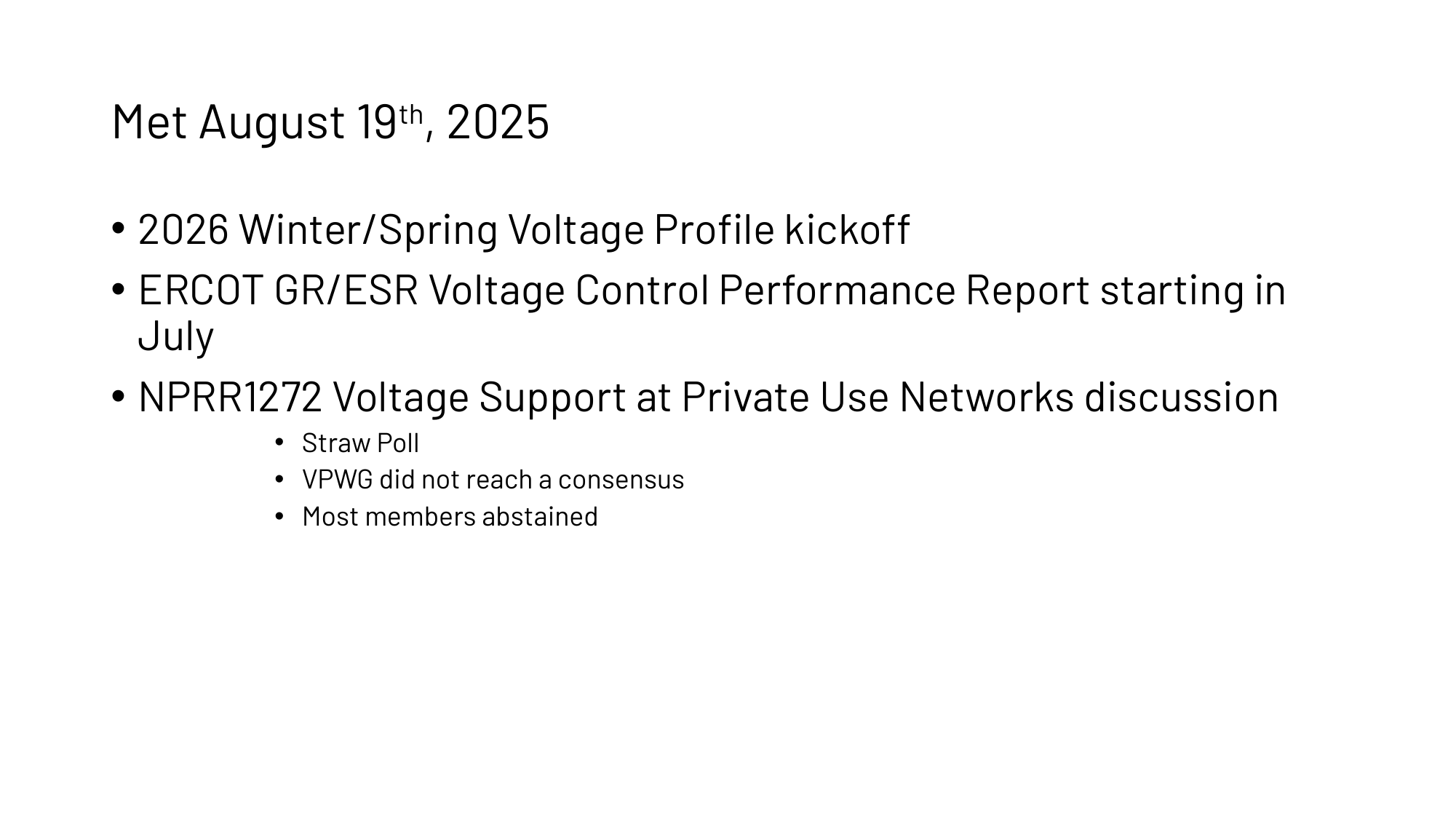

# Met August 19th, 2025
2026 Winter/Spring Voltage Profile kickoff
ERCOT GR/ESR Voltage Control Performance Report starting in July
NPRR1272 Voltage Support at Private Use Networks discussion
Straw Poll
VPWG did not reach a consensus
Most members abstained